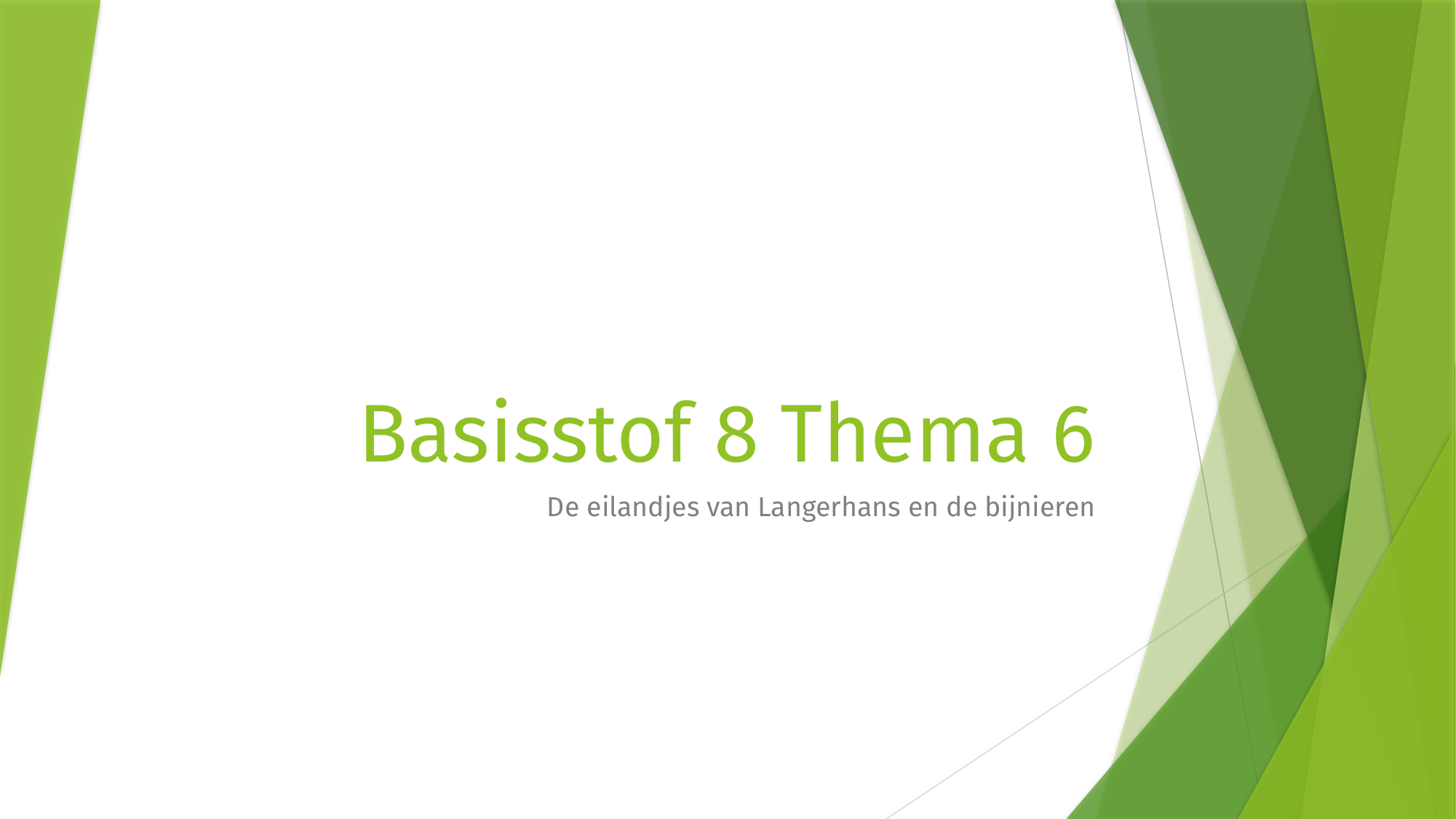

# Basisstof 8 Thema 6
De eilandjes van Langerhans en de bijnieren